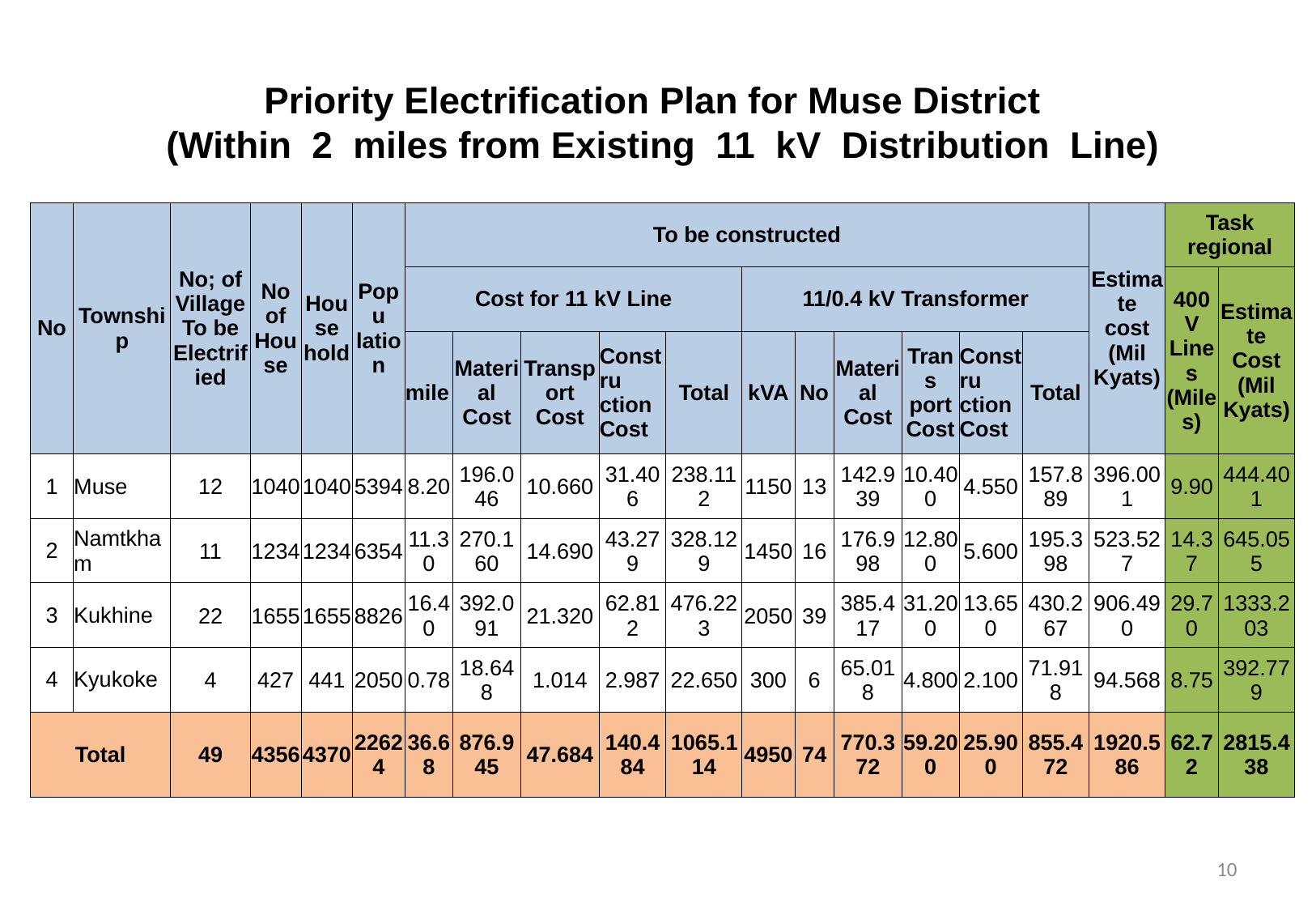

# Priority Electrification Plan for Muse District (Within  2  miles from Existing  11  kV  Distribution  Line)
| No | Township | No; of Village To be Electrified | No of House | House hold | Popu lation | To be constructed |  |  |  |  |  |  |  |  |  |  | Estimate cost (Mil Kyats) | Task regional |  |
| --- | --- | --- | --- | --- | --- | --- | --- | --- | --- | --- | --- | --- | --- | --- | --- | --- | --- | --- | --- |
|  |  |  |  |  |  | Cost for 11 kV Line |  |  |  |  | 11/0.4 kV Transformer |  |  |  |  |  |  | 400 V Lines (Miles) | Estimate Cost (Mil Kyats) |
|  |  |  |  |  |  | mile | Material Cost | Transport Cost | Constru ction Cost | Total | kVA | No | Material Cost | Trans port Cost | Constru ction Cost | Total |  |  |  |
| 1 | Muse | 12 | 1040 | 1040 | 5394 | 8.20 | 196.046 | 10.660 | 31.406 | 238.112 | 1150 | 13 | 142.939 | 10.400 | 4.550 | 157.889 | 396.001 | 9.90 | 444.401 |
| 2 | Namtkham | 11 | 1234 | 1234 | 6354 | 11.30 | 270.160 | 14.690 | 43.279 | 328.129 | 1450 | 16 | 176.998 | 12.800 | 5.600 | 195.398 | 523.527 | 14.37 | 645.055 |
| 3 | Kukhine | 22 | 1655 | 1655 | 8826 | 16.40 | 392.091 | 21.320 | 62.812 | 476.223 | 2050 | 39 | 385.417 | 31.200 | 13.650 | 430.267 | 906.490 | 29.70 | 1333.203 |
| 4 | Kyukoke | 4 | 427 | 441 | 2050 | 0.78 | 18.648 | 1.014 | 2.987 | 22.650 | 300 | 6 | 65.018 | 4.800 | 2.100 | 71.918 | 94.568 | 8.75 | 392.779 |
| Total |  | 49 | 4356 | 4370 | 22624 | 36.68 | 876.945 | 47.684 | 140.484 | 1065.114 | 4950 | 74 | 770.372 | 59.200 | 25.900 | 855.472 | 1920.586 | 62.72 | 2815.438 |
10